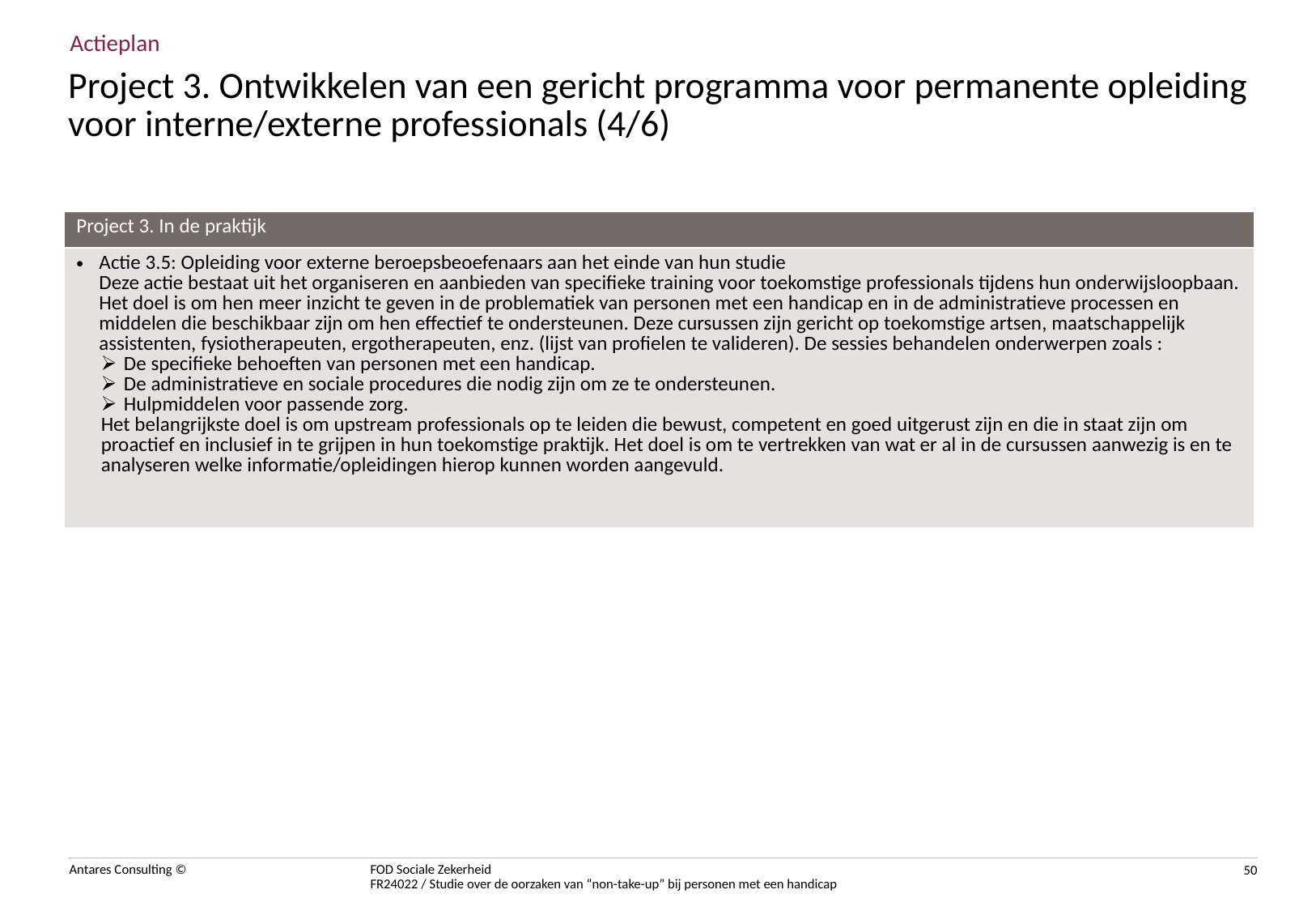

Actieplan
# Project 3. Ontwikkelen van een gericht programma voor permanente opleiding voor interne/externe professionals (4/6)
| Project 3. In de praktijk |
| --- |
| Actie 3.5: Opleiding voor externe beroepsbeoefenaars aan het einde van hun studie Deze actie bestaat uit het organiseren en aanbieden van specifieke training voor toekomstige professionals tijdens hun onderwijsloopbaan. Het doel is om hen meer inzicht te geven in de problematiek van personen met een handicap en in de administratieve processen en middelen die beschikbaar zijn om hen effectief te ondersteunen. Deze cursussen zijn gericht op toekomstige artsen, maatschappelijk assistenten, fysiotherapeuten, ergotherapeuten, enz. (lijst van profielen te valideren). De sessies behandelen onderwerpen zoals : De specifieke behoeften van personen met een handicap. De administratieve en sociale procedures die nodig zijn om ze te ondersteunen. Hulpmiddelen voor passende zorg. Het belangrijkste doel is om upstream professionals op te leiden die bewust, competent en goed uitgerust zijn en die in staat zijn om proactief en inclusief in te grijpen in hun toekomstige praktijk. Het doel is om te vertrekken van wat er al in de cursussen aanwezig is en te analyseren welke informatie/opleidingen hierop kunnen worden aangevuld. |